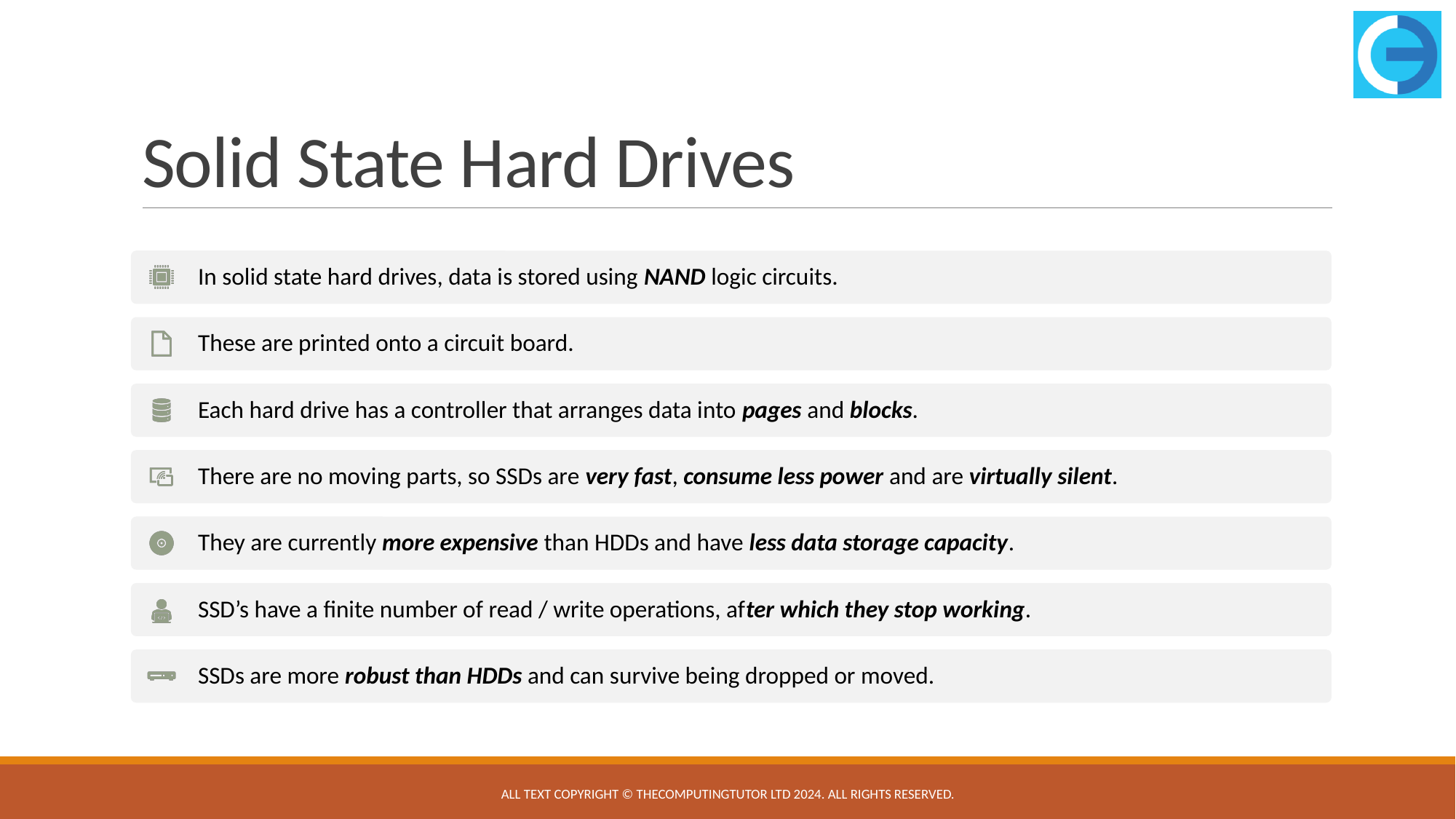

# Solid State Hard Drives
In solid state hard drives, data is stored using NAND logic circuits.
These are printed onto a circuit board.
Each hard drive has a controller that arranges data into pages and blocks.
There are no moving parts, so SSDs are very fast, consume less power and are virtually silent.
They are currently more expensive than HDDs and have less data storage capacity.
SSD’s have a finite number of read / write operations, after which they stop working.
SSDs are more robust than HDDs and can survive being dropped or moved.
All text copyright © TheComputingTutor Ltd 2024. All rights Reserved.